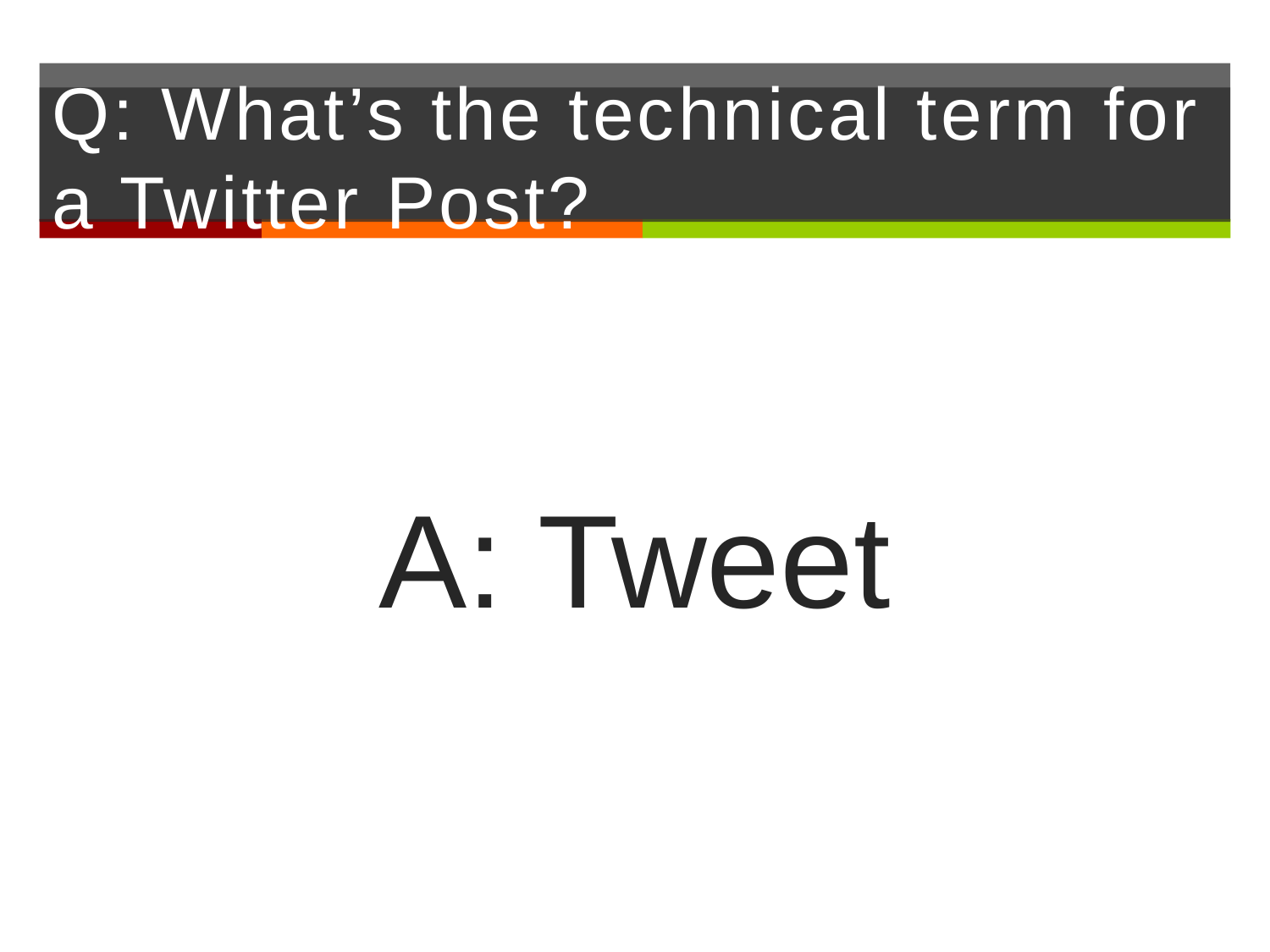

# Q: What’s the technical term for a Twitter Post?
A: Tweet